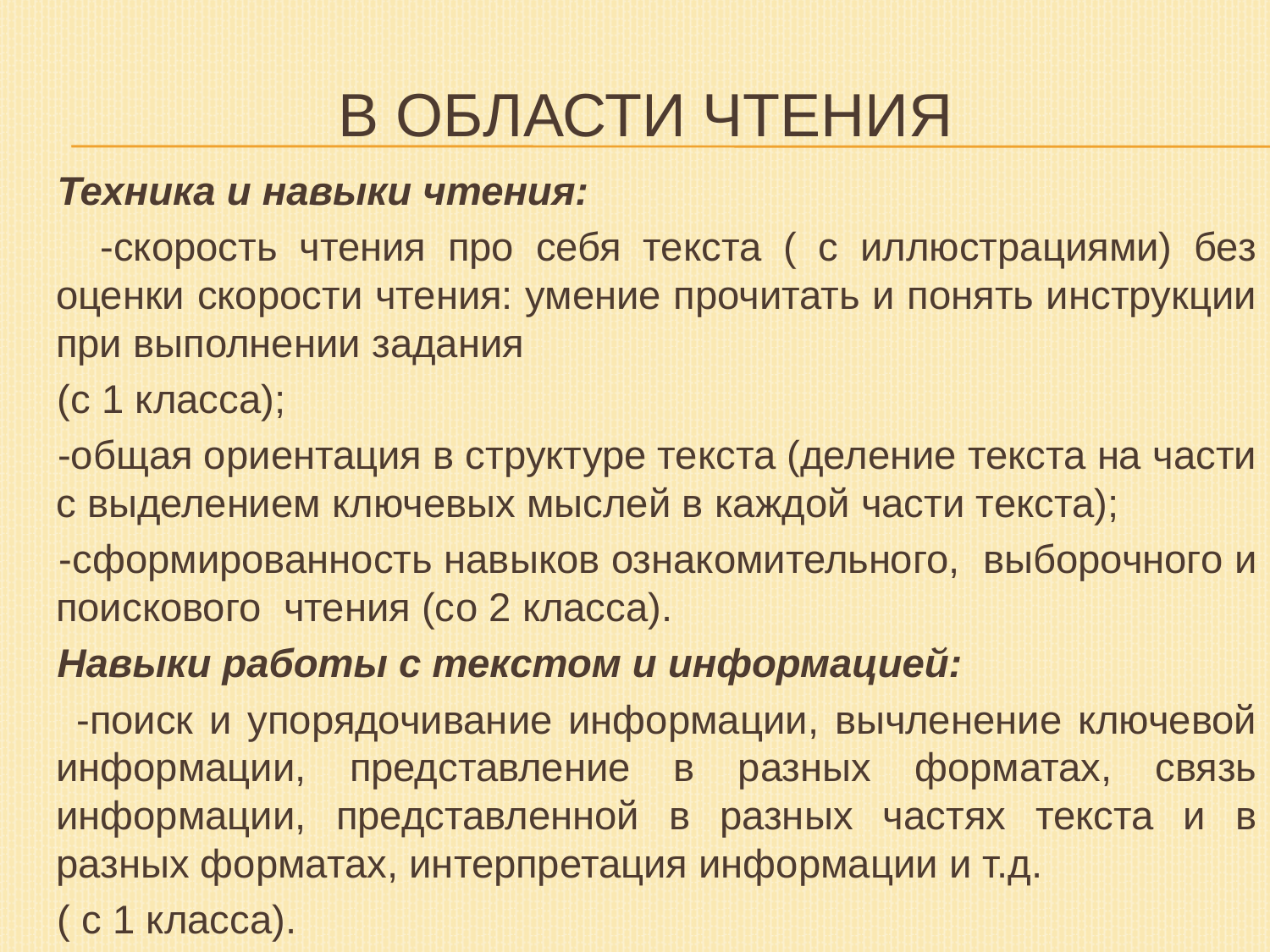

# В области чтения
    Техника и навыки чтения:
    -скорость чтения про себя текста ( с иллюстрациями) без оценки скорости чтения: умение прочитать и понять инструкции при выполнении задания
    (с 1 класса);
    -общая ориентация в структуре текста (деление текста на части с выделением ключевых мыслей в каждой части текста);
    -сформированность навыков ознакомительного,  выборочного и поискового  чтения (со 2 класса).
    Навыки работы с текстом и информацией:
    -поиск и упорядочивание информации, вычленение ключевой информации, представление в разных форматах, связь информации, представленной в разных частях текста и в разных форматах, интерпретация информации и т.д.
    ( с 1 класса).